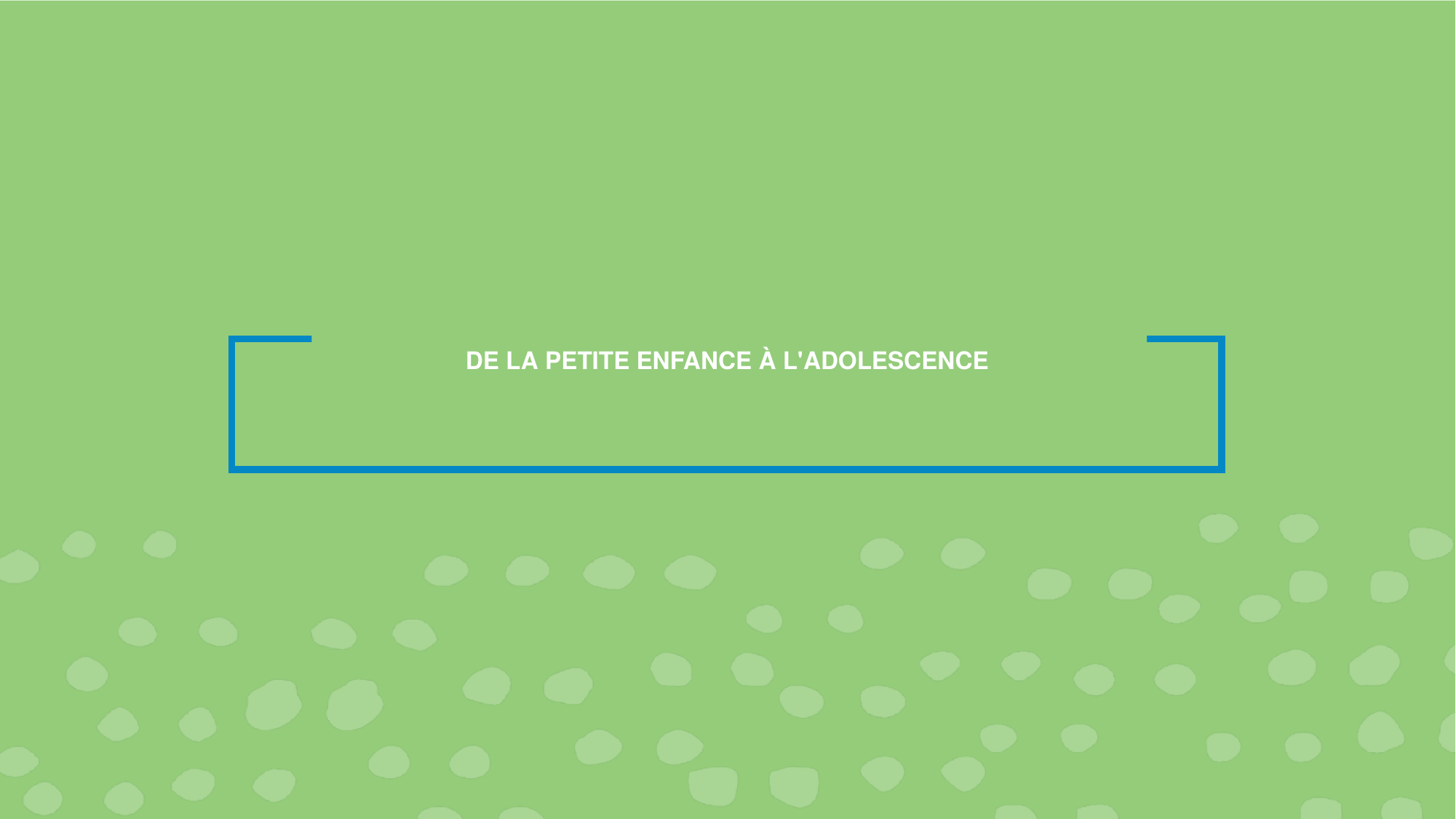

# DE LA PETITE ENFANCE À L'ADOLESCENCE